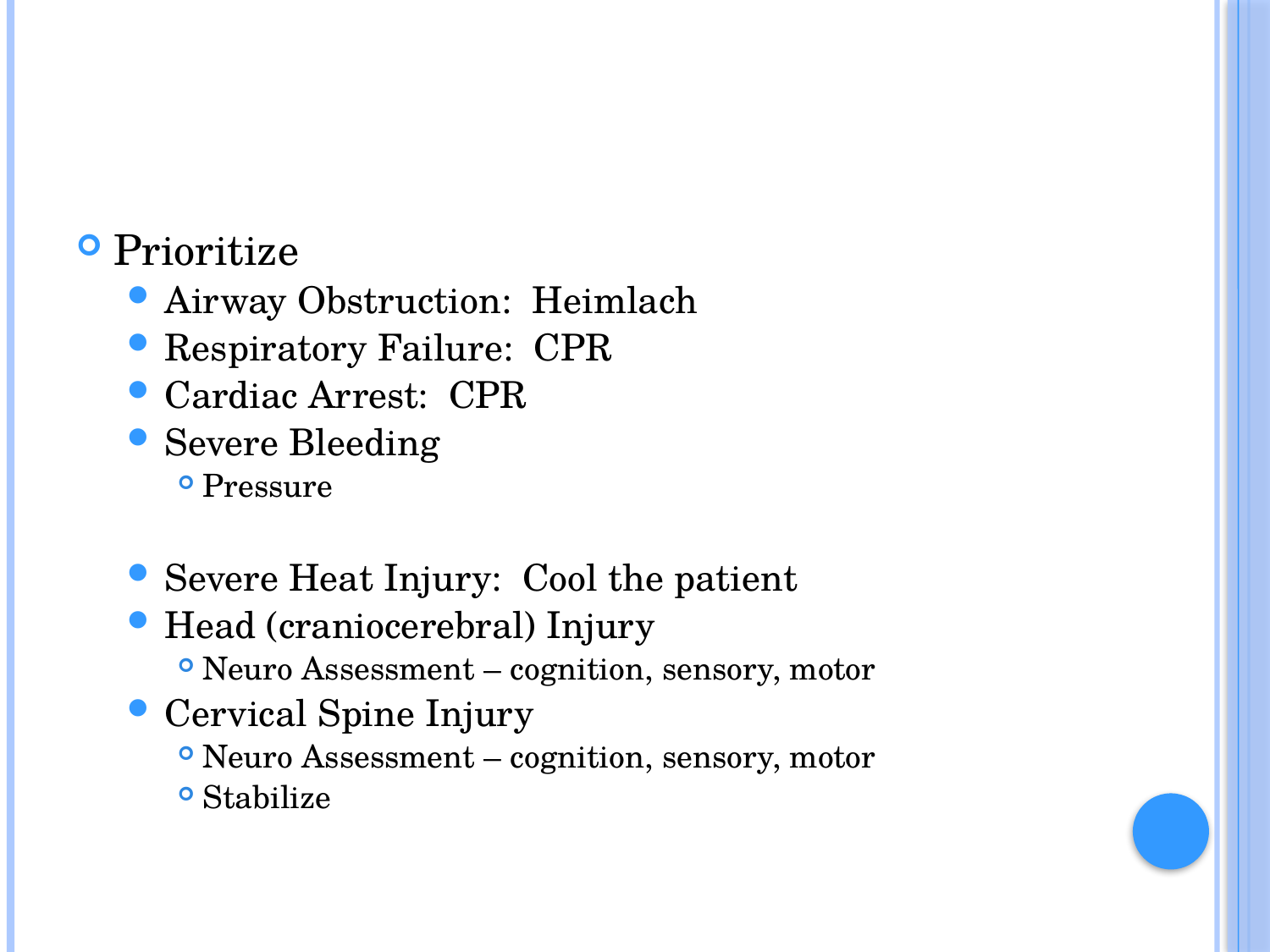

#
Prioritize
Airway Obstruction:  Heimlach
Respiratory Failure:  CPR
Cardiac Arrest:  CPR
Severe Bleeding
Pressure

Severe Heat Injury:  Cool the patient
Head (craniocerebral) Injury
Neuro Assessment – cognition, sensory, motor
Cervical Spine Injury
Neuro Assessment – cognition, sensory, motor
Stabilize